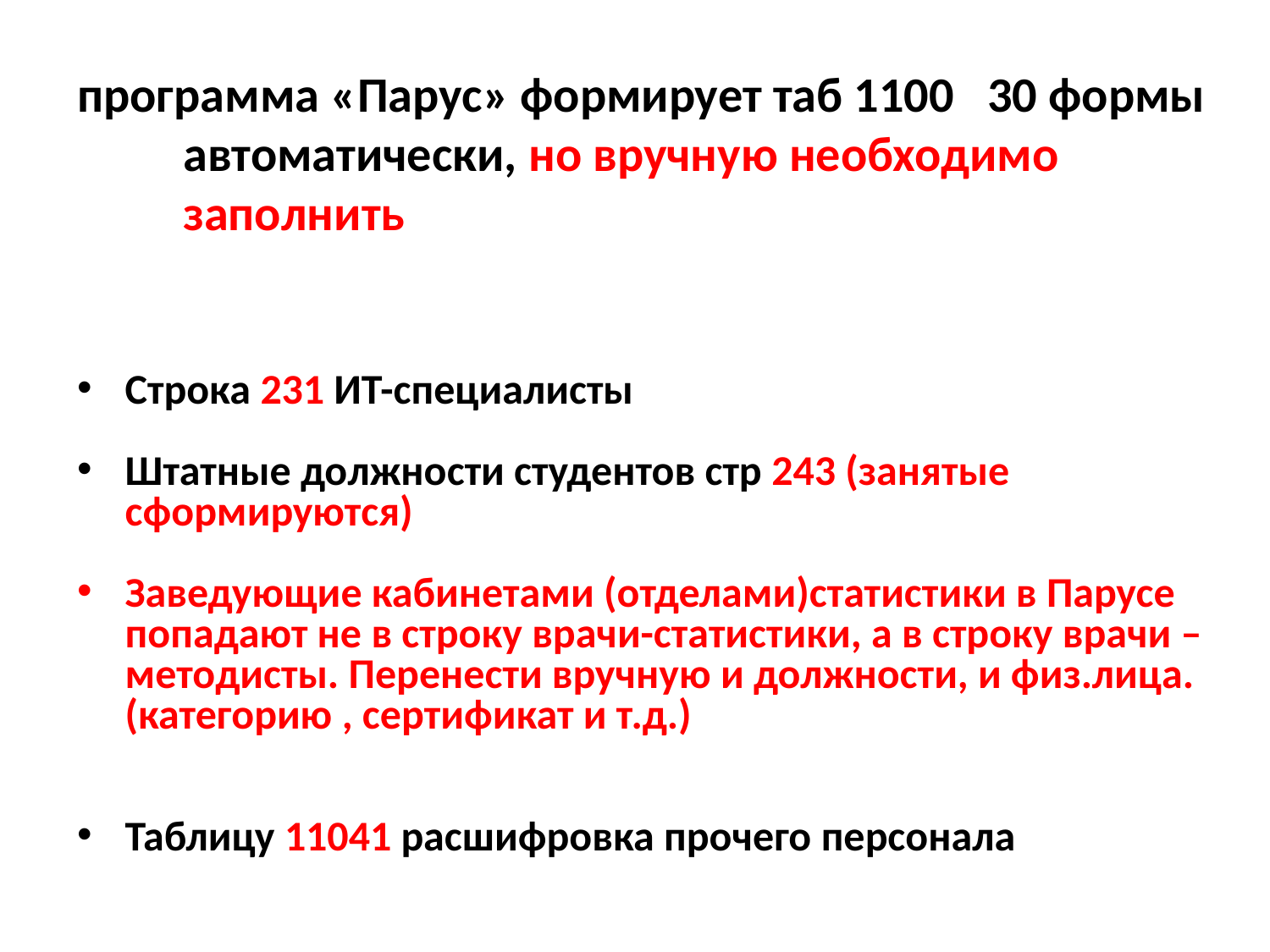

программа «Парус» формирует таб 1100   30 формы автоматически, но вручную необходимо заполнить

Строка 231 ИТ-специалисты

Штатные должности студентов стр 243 (занятые сформируются)

Заведующие кабинетами (отделами)статистики в Парусе попадают не в строку врачи-статистики, а в строку врачи –методисты. Перенести вручную и должности, и физ.лица. (категорию , сертификат и т.д.)

Таблицу 11041 расшифровка прочего персонала